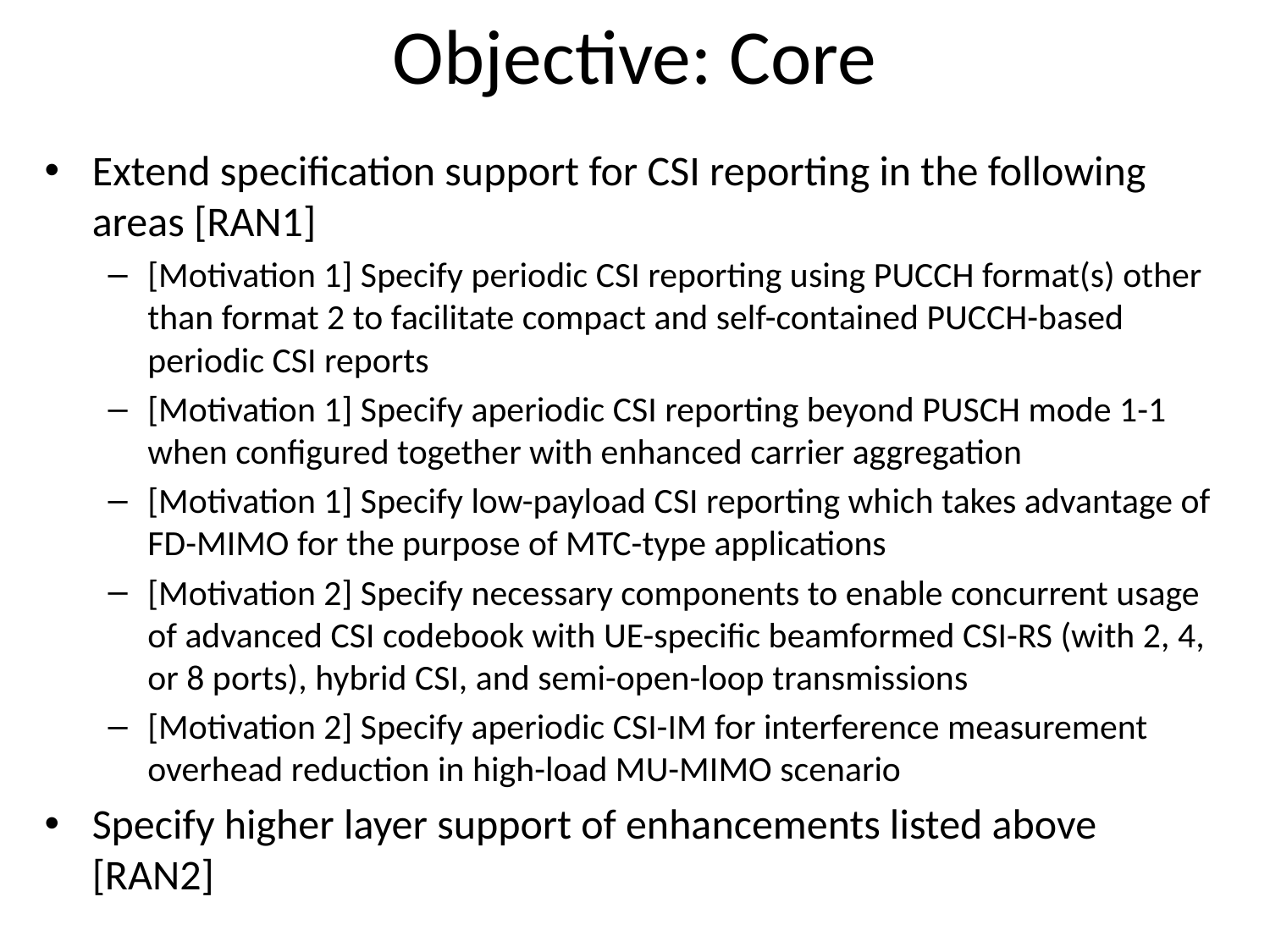

# Objective: Core
Extend specification support for CSI reporting in the following areas [RAN1]
[Motivation 1] Specify periodic CSI reporting using PUCCH format(s) other than format 2 to facilitate compact and self-contained PUCCH-based periodic CSI reports
[Motivation 1] Specify aperiodic CSI reporting beyond PUSCH mode 1-1 when configured together with enhanced carrier aggregation
[Motivation 1] Specify low-payload CSI reporting which takes advantage of FD-MIMO for the purpose of MTC-type applications
[Motivation 2] Specify necessary components to enable concurrent usage of advanced CSI codebook with UE-specific beamformed CSI-RS (with 2, 4, or 8 ports), hybrid CSI, and semi-open-loop transmissions
[Motivation 2] Specify aperiodic CSI-IM for interference measurement overhead reduction in high-load MU-MIMO scenario
Specify higher layer support of enhancements listed above [RAN2]